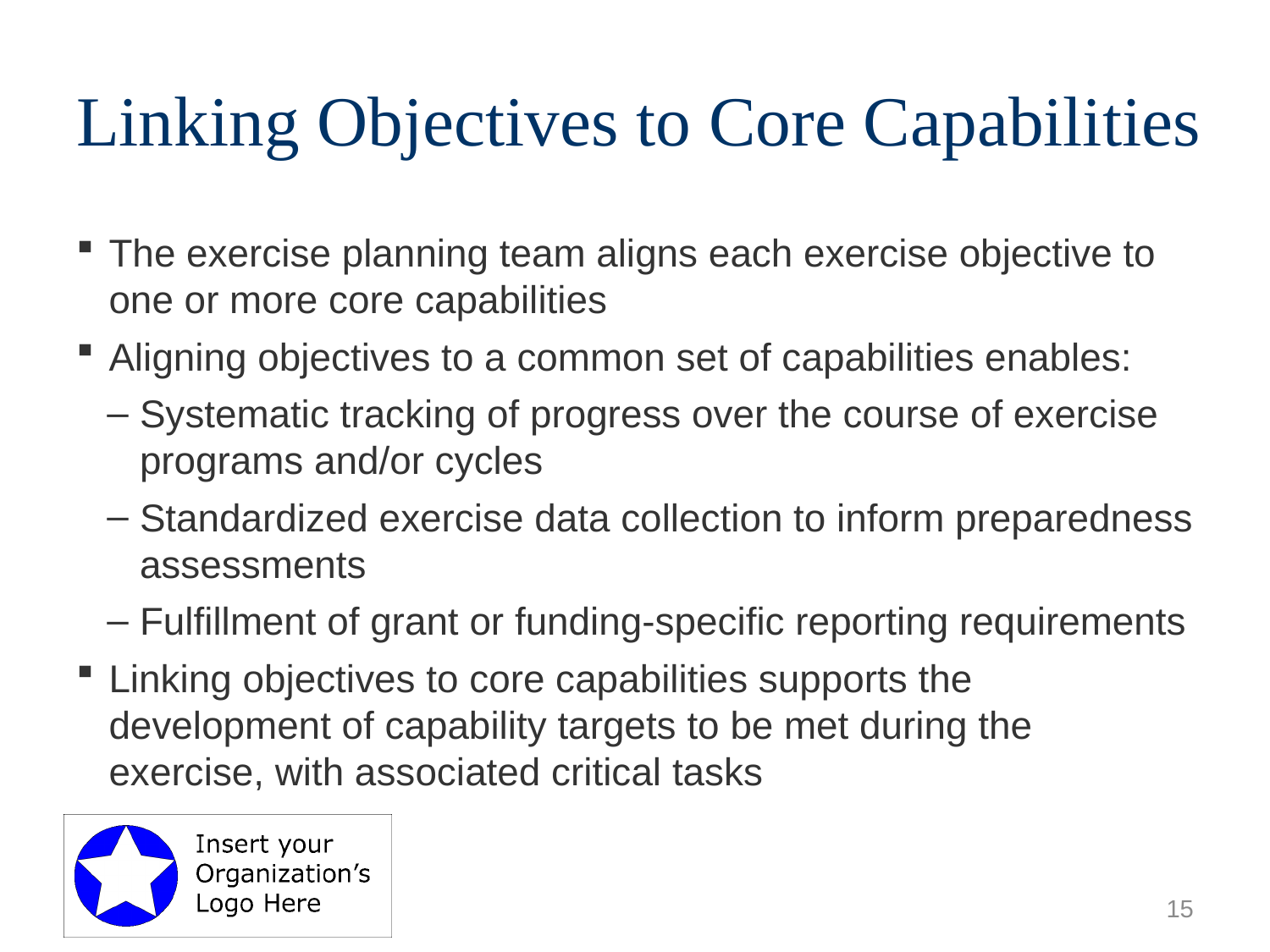

# Linking Objectives to Core Capabilities
The exercise planning team aligns each exercise objective to one or more core capabilities
Aligning objectives to a common set of capabilities enables:
Systematic tracking of progress over the course of exercise programs and/or cycles
Standardized exercise data collection to inform preparedness assessments
Fulfillment of grant or funding-specific reporting requirements
Linking objectives to core capabilities supports the development of capability targets to be met during the exercise, with associated critical tasks
15